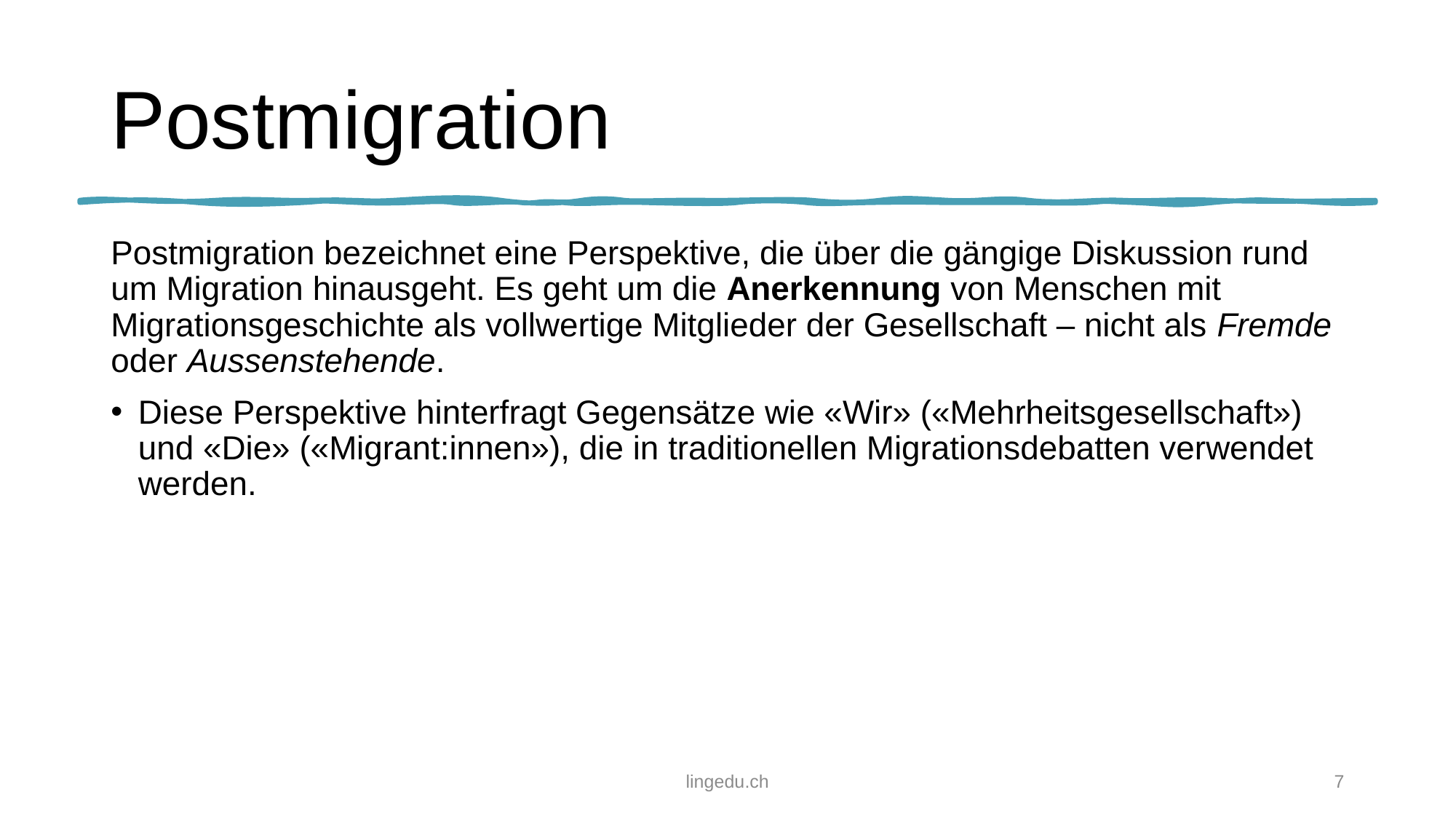

# Postmigration

Postmigration bezeichnet eine Perspektive, die über die gängige Diskussion rund um Migration hinausgeht. Es geht um die Anerkennung von Menschen mit Migrationsgeschichte als vollwertige Mitglieder der Gesellschaft – nicht als Fremde oder Aussenstehende.
Diese Perspektive hinterfragt Gegensätze wie «Wir» («Mehrheitsgesellschaft») und «Die» («Migrant:innen»), die in traditionellen Migrationsdebatten verwendet werden.
lingedu.ch
7